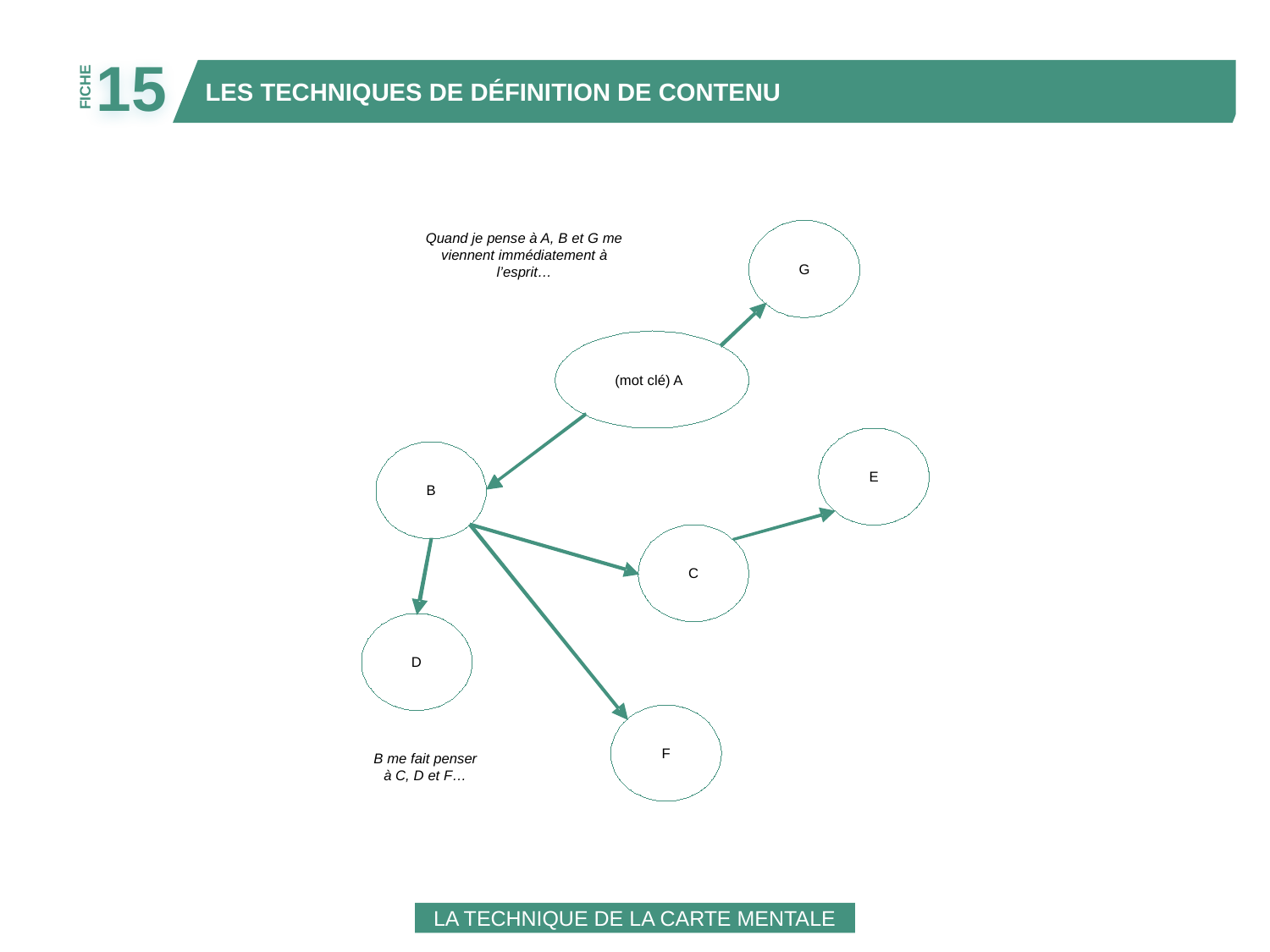

15

LES TECHNIQUES DE DÉFINITION DE CONTENU
FICHE

Quand je pense à A, B et G me
viennent immédiatement à
l’esprit…
G

(mot clé) A

E
B

C

D

F
B me fait penser
à C, D et F…
LA TECHNIQUE DE LA CARTE MENTALE